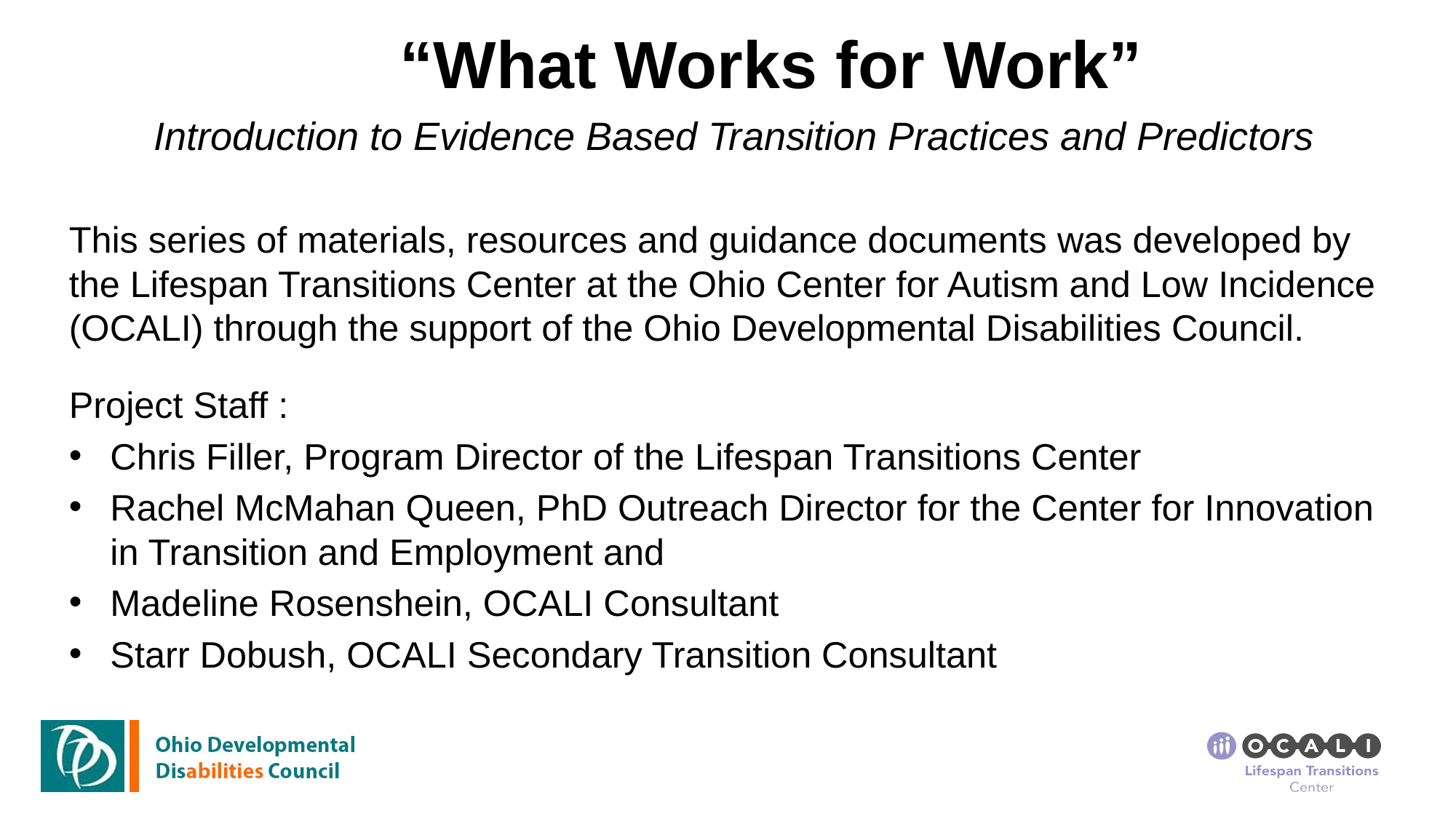

# “What Works for Work”
Introduction to Evidence Based Transition Practices and Predictors

This series of materials, resources and guidance documents was developed by the Lifespan Transitions Center at the Ohio Center for Autism and Low Incidence (OCALI) through the support of the Ohio Developmental Disabilities Council.

Project Staff :
Chris Filler, Program Director of the Lifespan Transitions Center
Rachel McMahan Queen, PhD Outreach Director for the Center for Innovation in Transition and Employment and
Madeline Rosenshein, OCALI Consultant
Starr Dobush, OCALI Secondary Transition Consultant